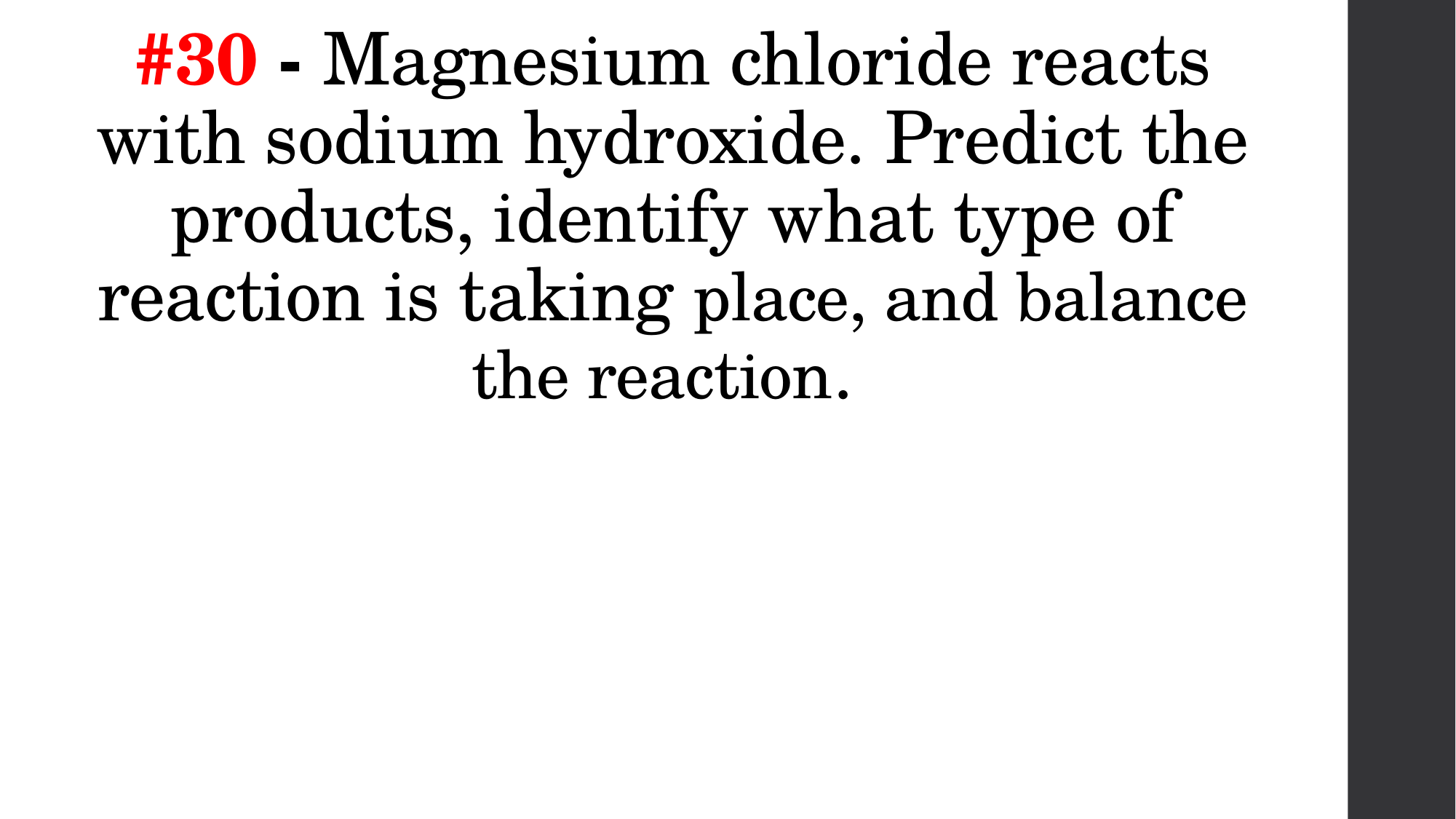

# #30 - Magnesium chloride reacts with sodium hydroxide. Predict the products, identify what type of reaction is taking place, and balance the reaction.